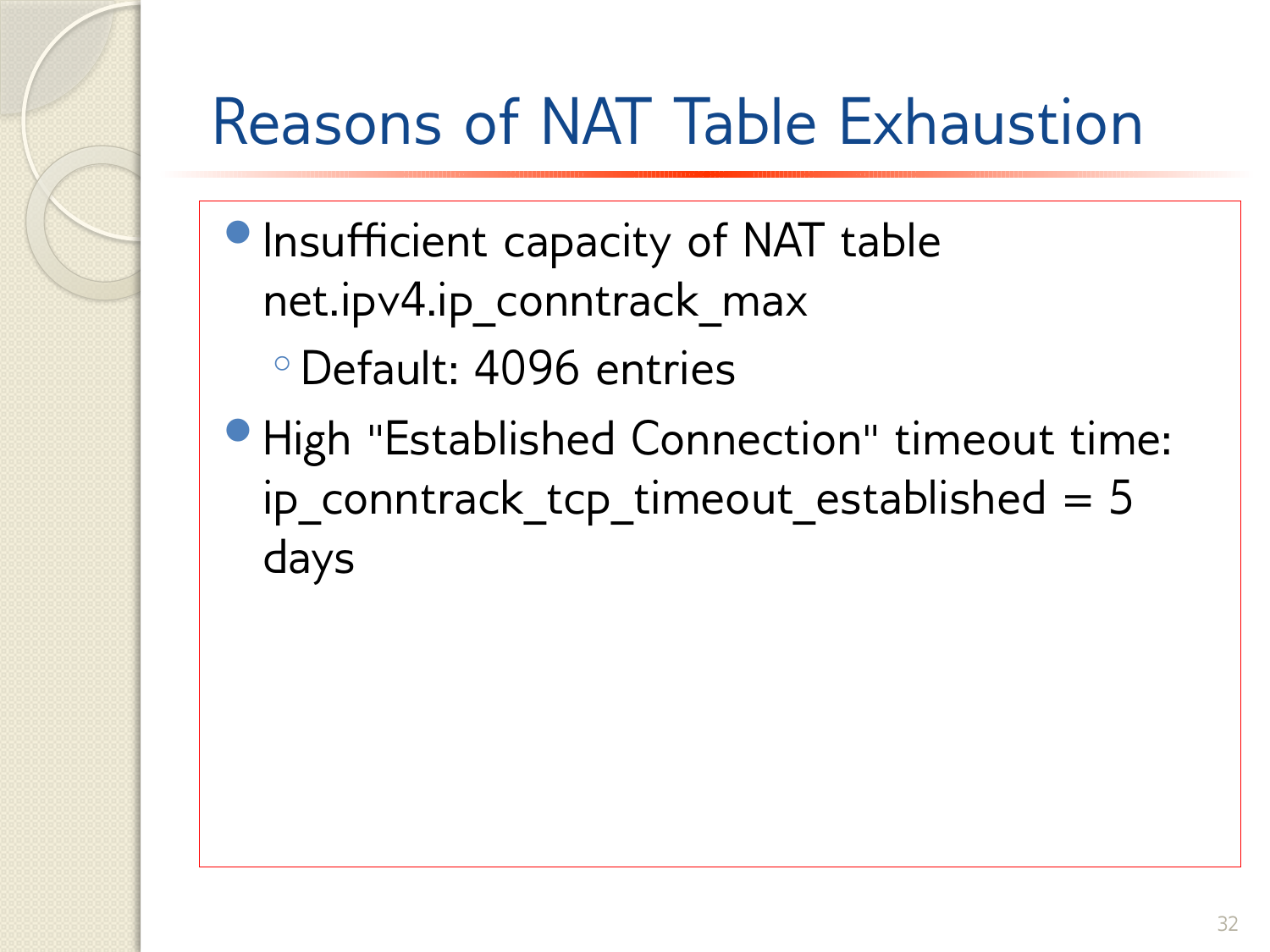

# Reasons of NAT Table Exhaustion
Insufficient capacity of NAT table net.ipv4.ip_conntrack_max
Default: 4096 entries
High "Established Connection" timeout time: ip_conntrack_tcp_timeout_established = 5 days
32